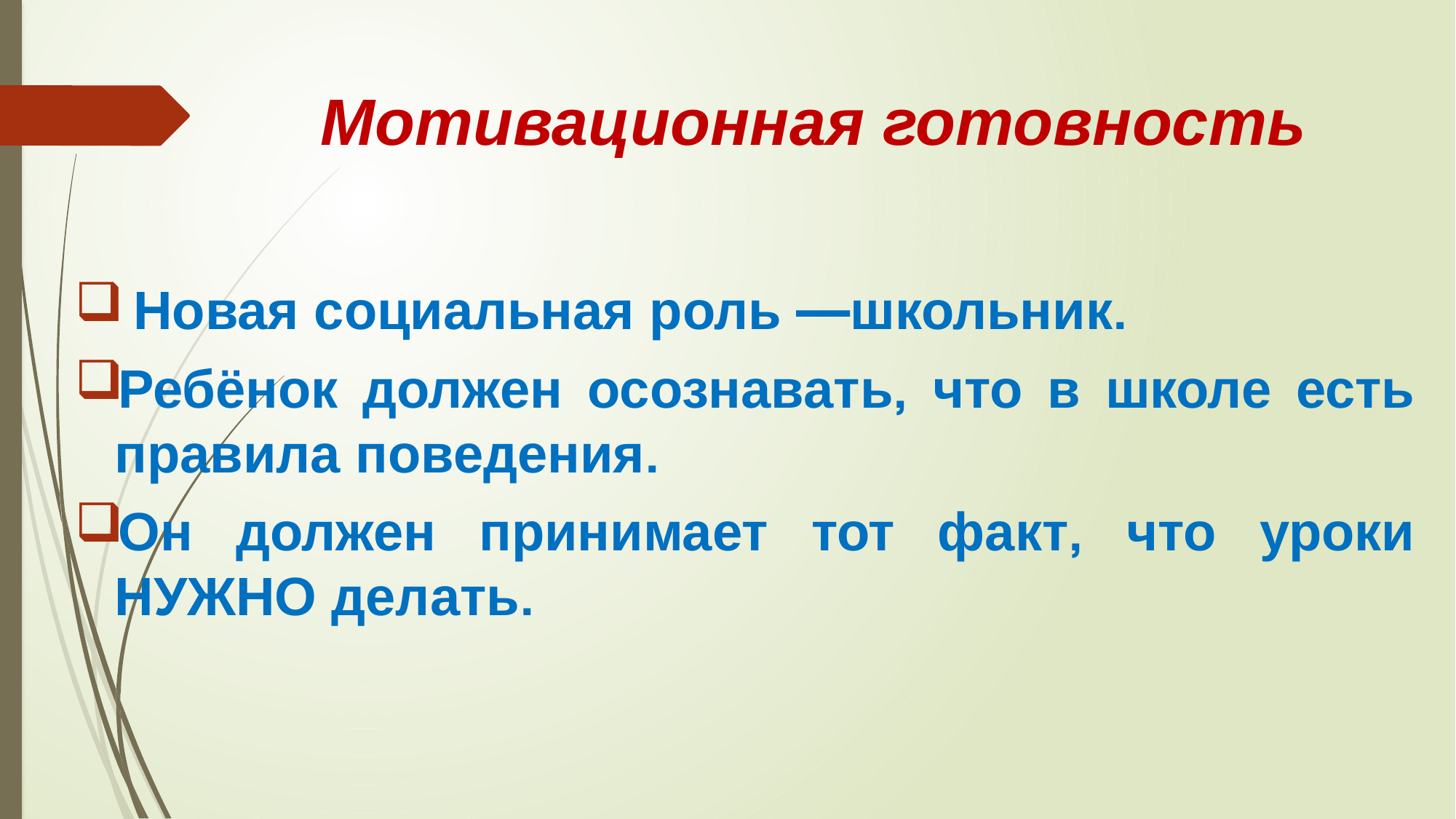

# Мотивационная готовность
 Новая социальная роль —школьник.
Ребёнок должен осознавать, что в школе есть правила поведения.
Он должен принимает тот факт, что уроки НУЖНО делать.